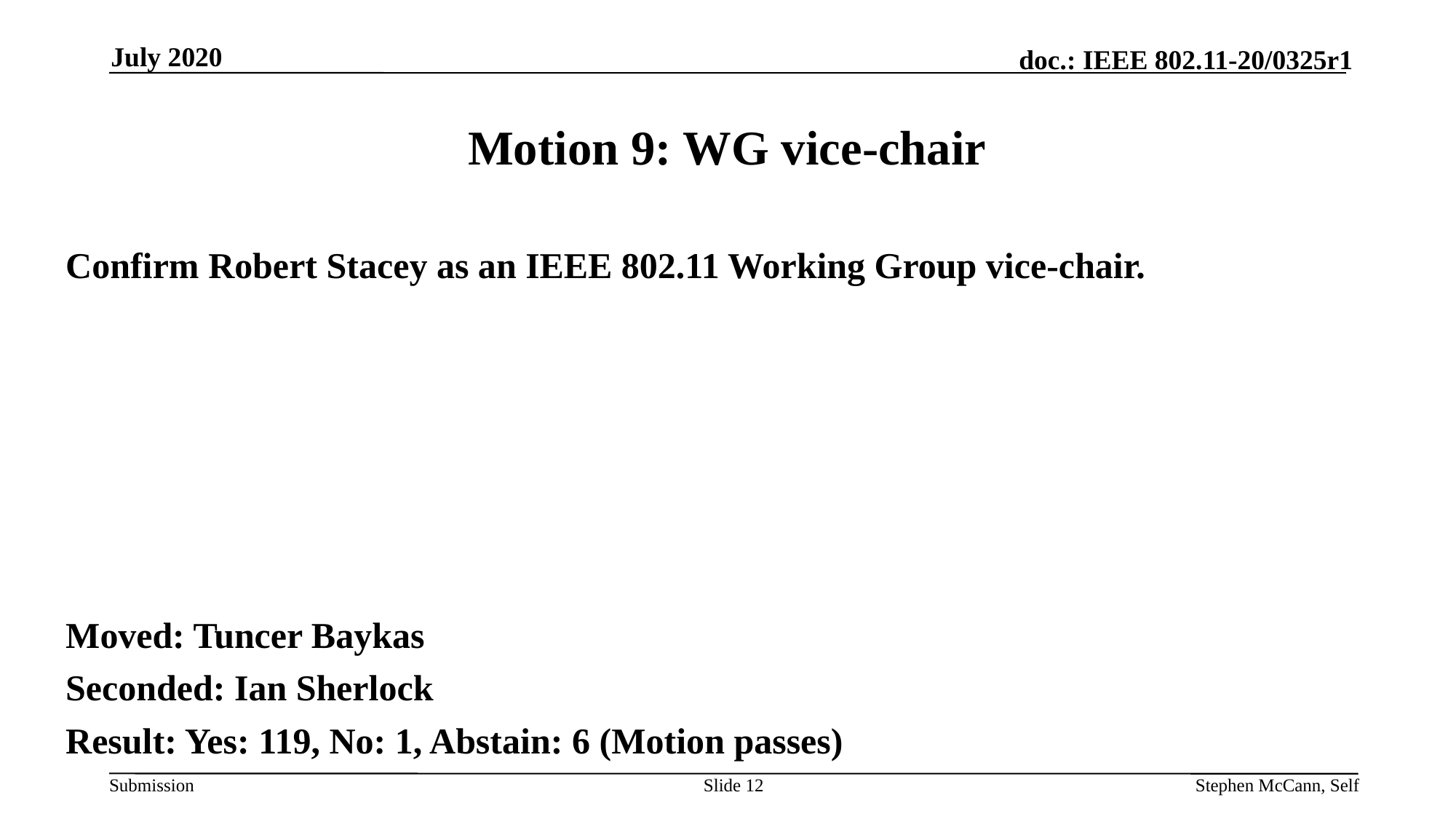

July 2020
# Motion 9: WG vice-chair
Confirm Robert Stacey as an IEEE 802.11 Working Group vice-chair.

Moved: Tuncer Baykas
Seconded: Ian Sherlock
Result: Yes: 119, No: 1, Abstain: 6 (Motion passes)

Slide 12
Stephen McCann, Self